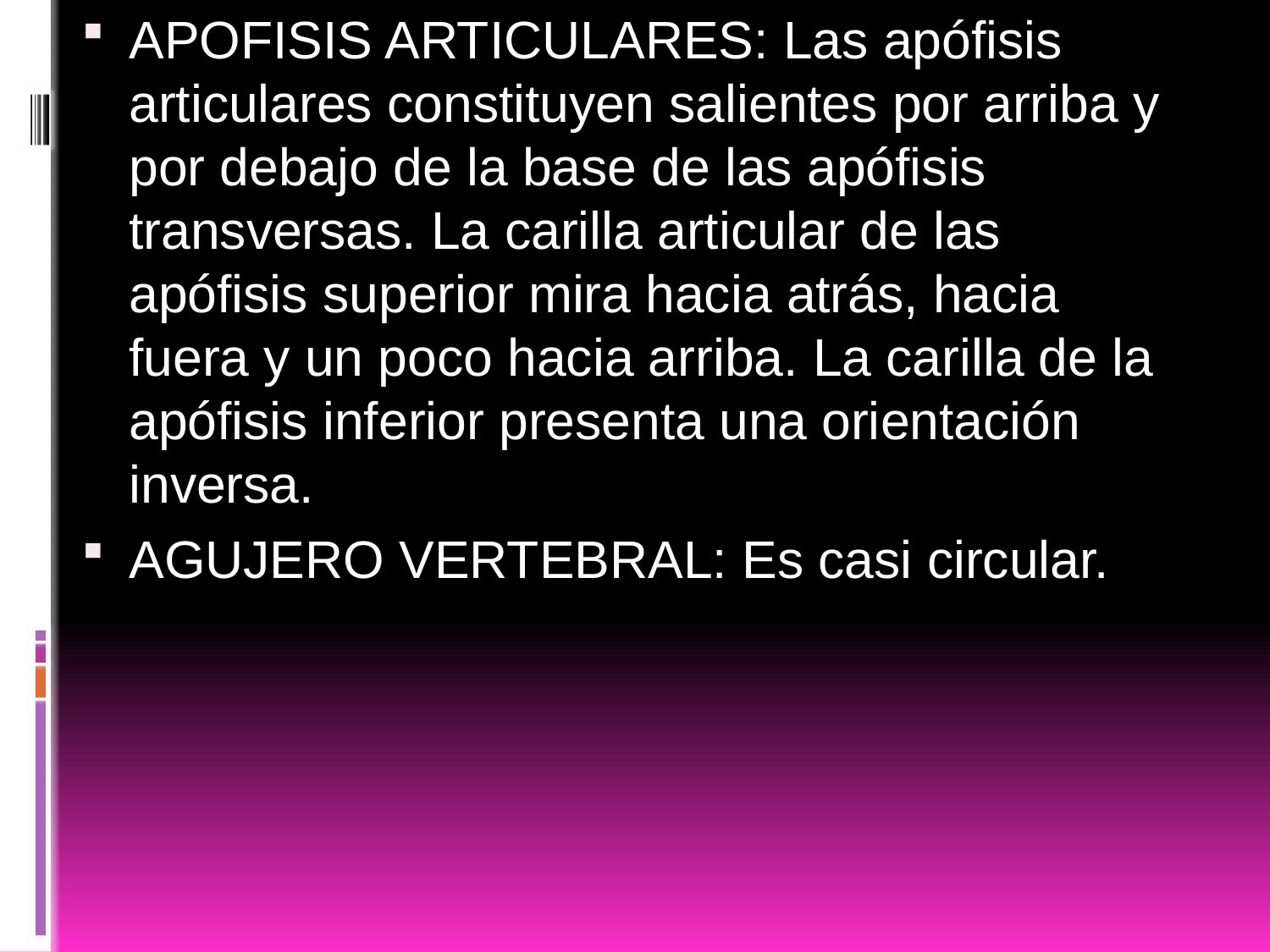

APOFISIS ARTICULARES: Las apófisis articulares constituyen salientes por arriba y por debajo de la base de las apófisis transversas. La carilla articular de las apófisis superior mira hacia atrás, hacia fuera y un poco hacia arriba. La carilla de la apófisis inferior presenta una orientación inversa.
AGUJERO VERTEBRAL: Es casi circular.